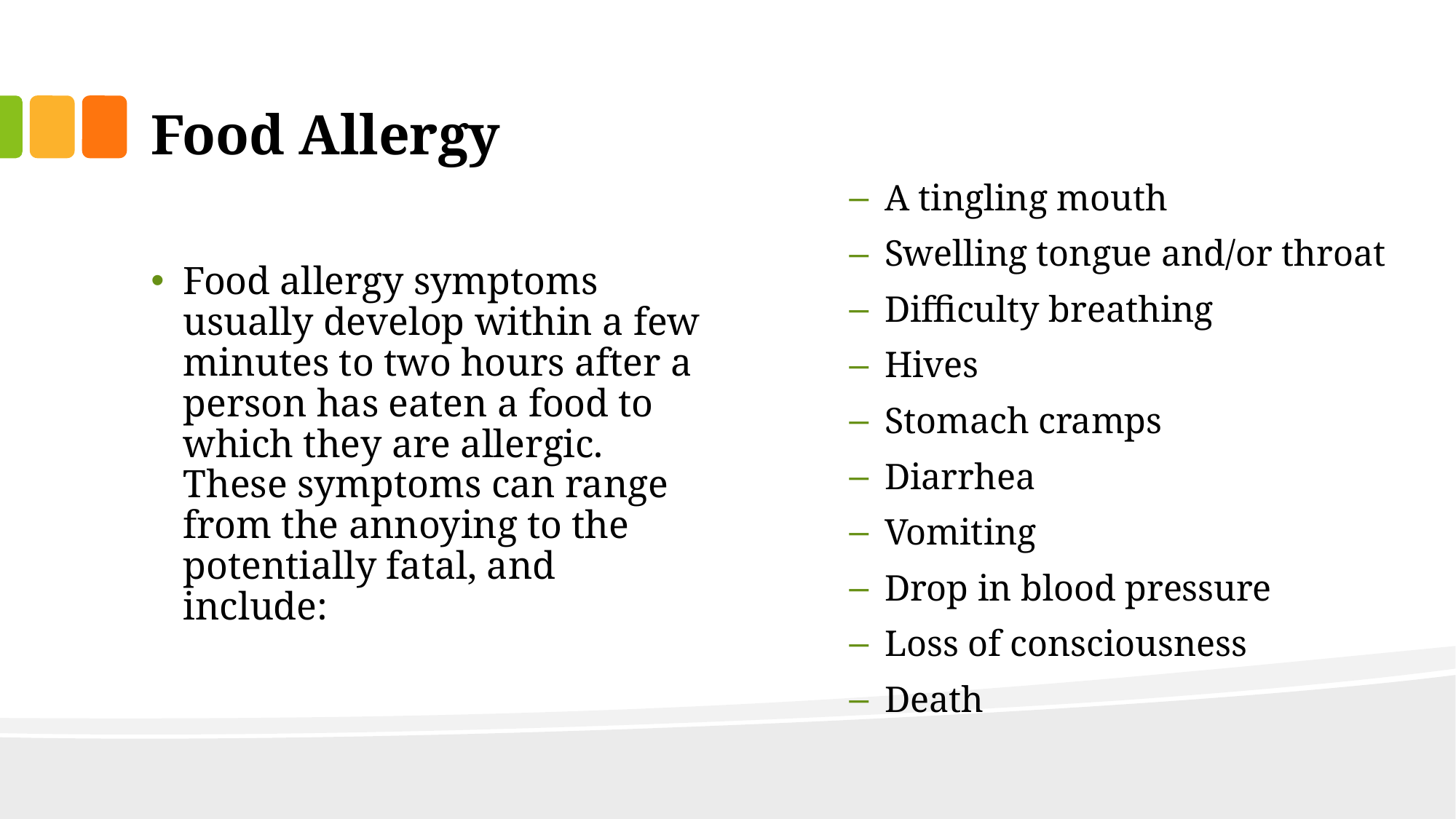

# Food Allergy
A tingling mouth
Swelling tongue and/or throat
Difficulty breathing
Hives
Stomach cramps
Diarrhea
Vomiting
Drop in blood pressure
Loss of consciousness
Death

Food allergy symptoms usually develop within a few minutes to two hours after a person has eaten a food to which they are allergic. These symptoms can range from the annoying to the potentially fatal, and include: